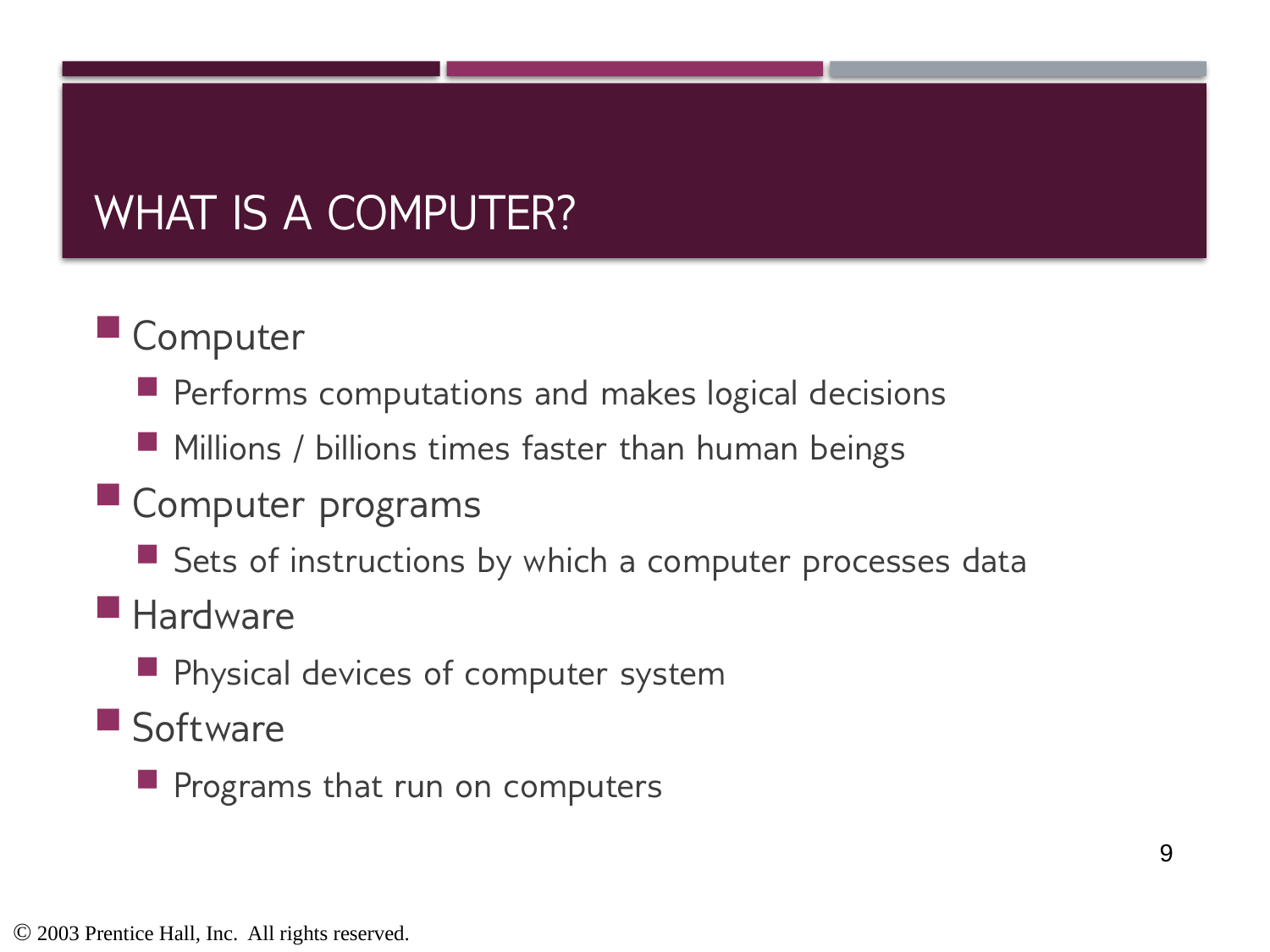

# What Is a Computer?
Computer
Performs computations and makes logical decisions
Millions / billions times faster than human beings
Computer programs
Sets of instructions by which a computer processes data
Hardware
Physical devices of computer system
Software
Programs that run on computers
9
© 2003 Prentice Hall, Inc.  All rights reserved.